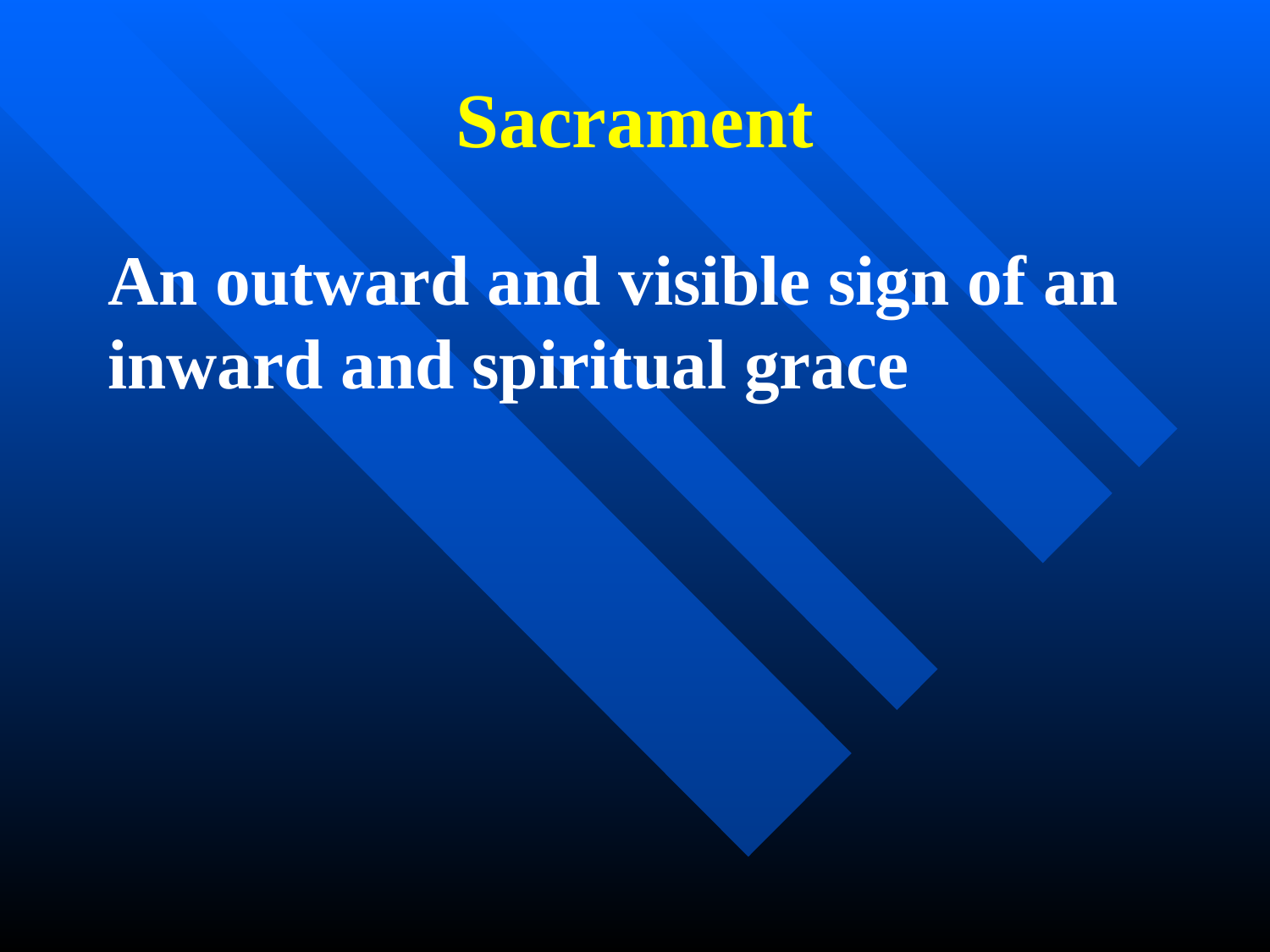

Sacrament
An outward and visible sign of an inward and spiritual grace